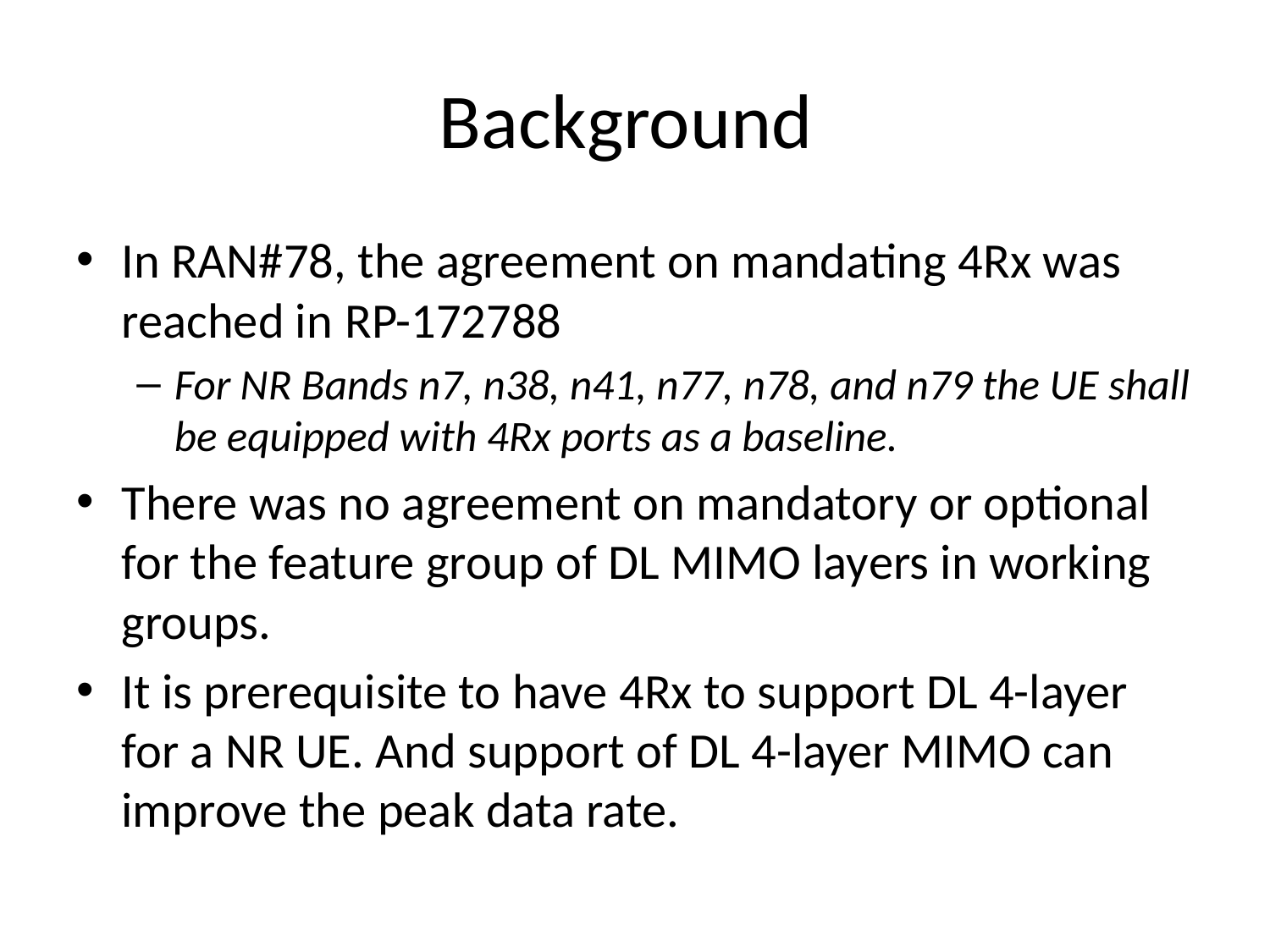

# Background
In RAN#78, the agreement on mandating 4Rx was reached in RP-172788
For NR Bands n7, n38, n41, n77, n78, and n79 the UE shall be equipped with 4Rx ports as a baseline.
There was no agreement on mandatory or optional for the feature group of DL MIMO layers in working groups.
It is prerequisite to have 4Rx to support DL 4-layer for a NR UE. And support of DL 4-layer MIMO can improve the peak data rate.